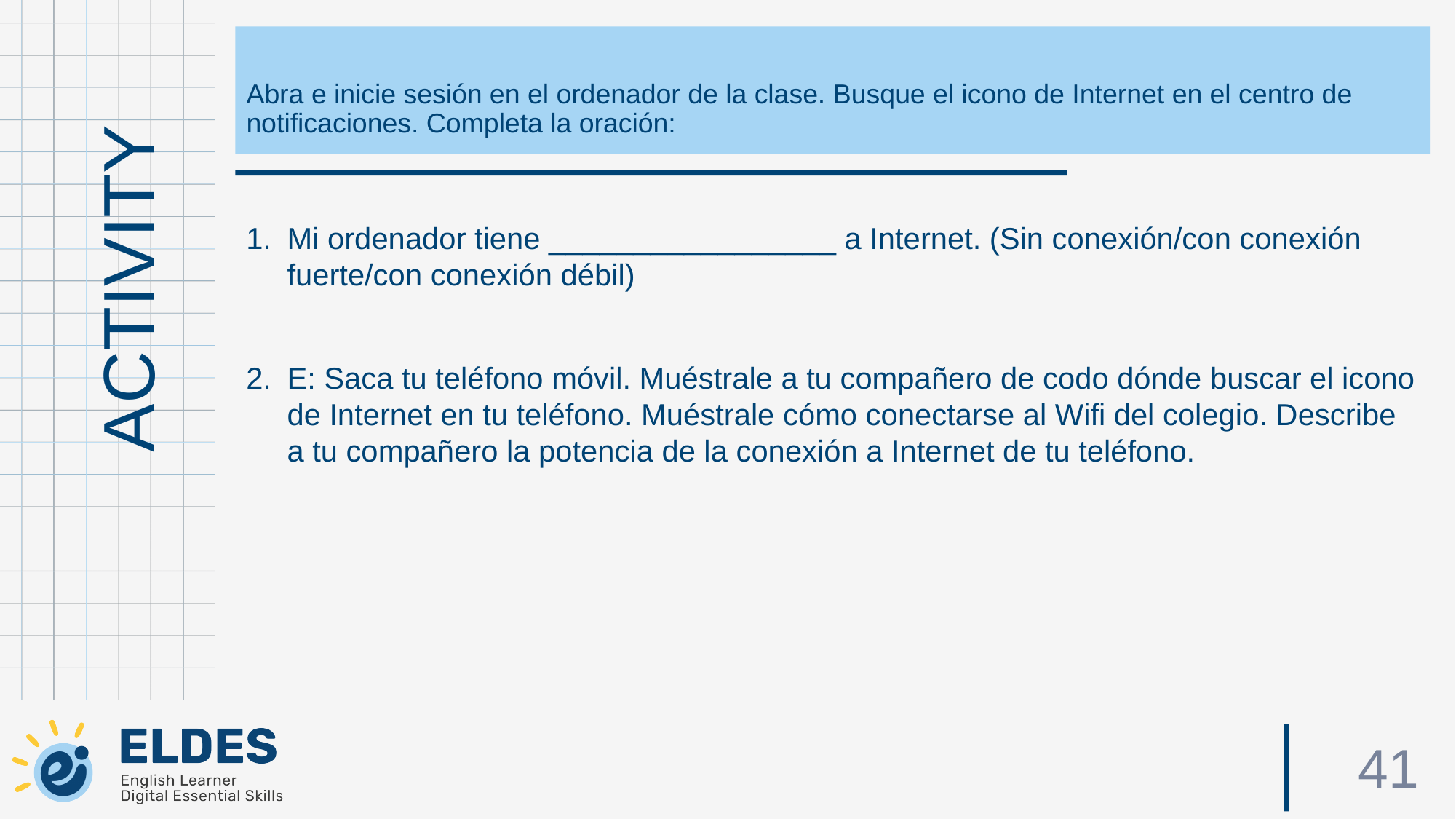

Abra e inicie sesión en el ordenador de la clase. Busque el icono de Internet en el centro de notificaciones. Completa la oración:
Mi ordenador tiene _________________ a Internet. (Sin conexión/con conexión fuerte/con conexión débil)

E: Saca tu teléfono móvil. Muéstrale a tu compañero de codo dónde buscar el icono de Internet en tu teléfono. Muéstrale cómo conectarse al Wifi del colegio. Describe a tu compañero la potencia de la conexión a Internet de tu teléfono.
41